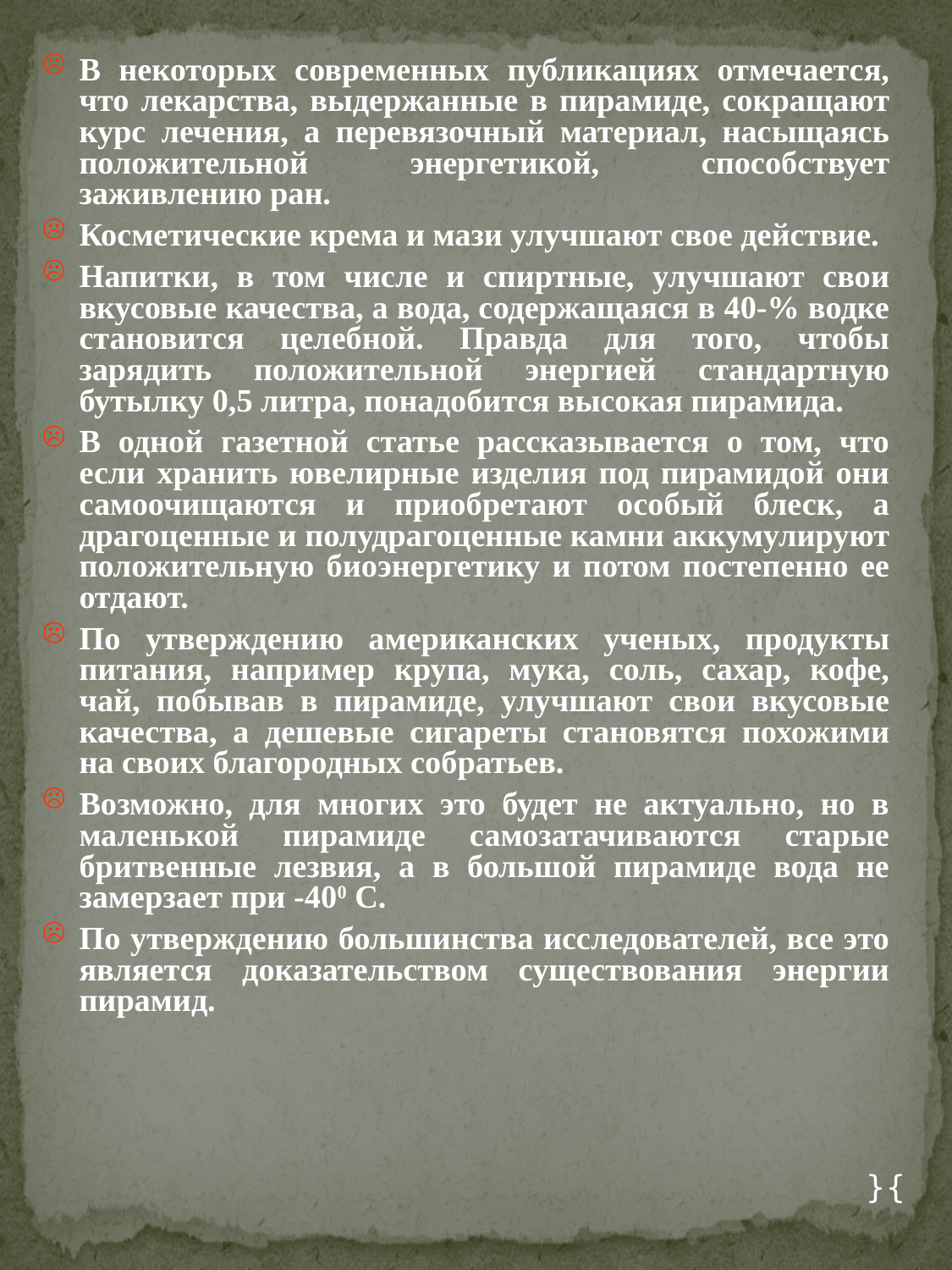

В некоторых современных публикациях отмечается, что лекарства, выдержанные в пирамиде, сокращают курс лечения, а перевязочный материал, насыщаясь положительной энергетикой, способствует заживлению ран.
Косметические крема и мази улучшают свое действие.
Напитки, в том числе и спиртные, улучшают свои вкусовые качества, а вода, содержащаяся в 40-% водке становится целебной. Правда для того, чтобы зарядить положительной энергией стандартную бутылку 0,5 литра, понадобится высокая пирамида.
В одной газетной статье рассказывается о том, что если хранить ювелирные изделия под пирамидой они самоочищаются и приобретают особый блеск, а драгоценные и полудрагоценные камни аккумулируют положительную биоэнергетику и потом постепенно ее отдают.
По утверждению американских ученых, продукты питания, например крупа, мука, соль, сахар, кофе, чай, побывав в пирамиде, улучшают свои вкусовые качества, а дешевые сигареты становятся похожими на своих благородных собратьев.
Возможно, для многих это будет не актуально, но в маленькой пирамиде самозатачиваются старые бритвенные лезвия, а в большой пирамиде вода не замерзает при -400 С.
По утверждению большинства исследователей, все это является доказательством существования энергии пирамид.

}{